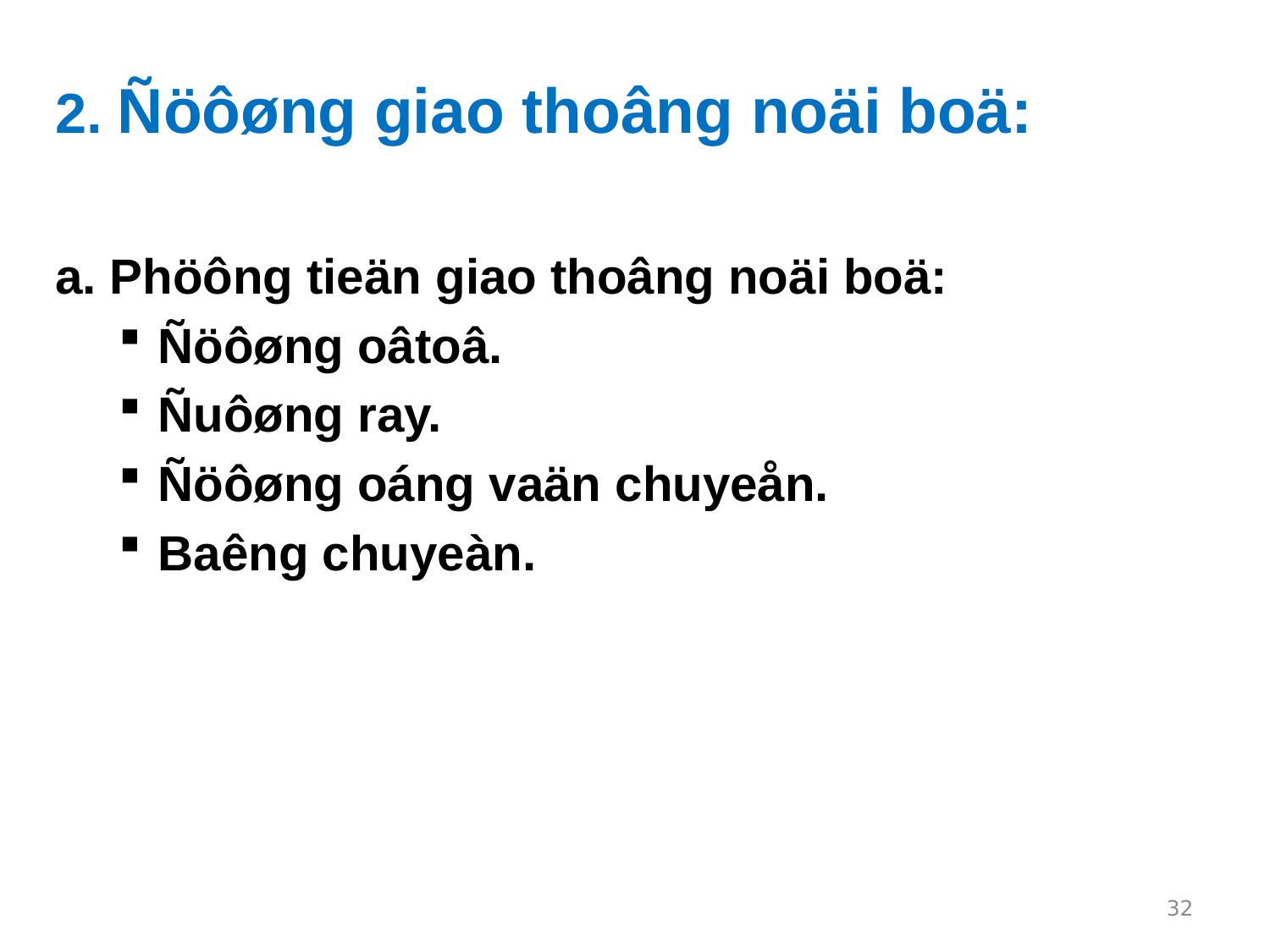

2. Ñöôøng giao thoâng noäi boä:

a. Phöông tieän giao thoâng noäi boä:
Ñöôøng oâtoâ.
Ñuôøng ray.
Ñöôøng oáng vaän chuyeån.
Baêng chuyeàn.
32